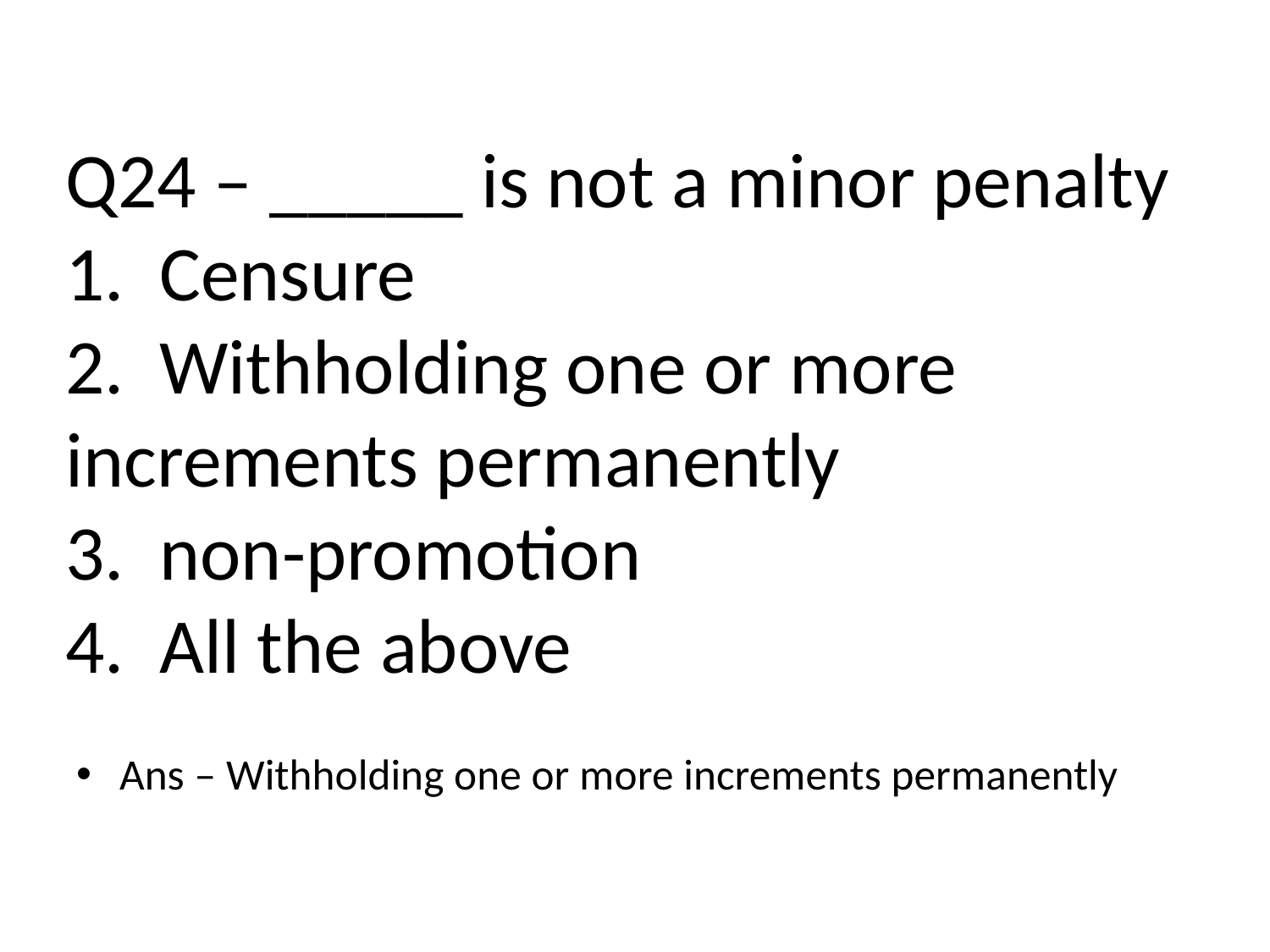

# Q24 – _____ is not a minor penalty 1.  Censure 2.  Withholding one or more increments permanently 3.  non-promotion 4.  All the above
Ans – Withholding one or more increments permanently